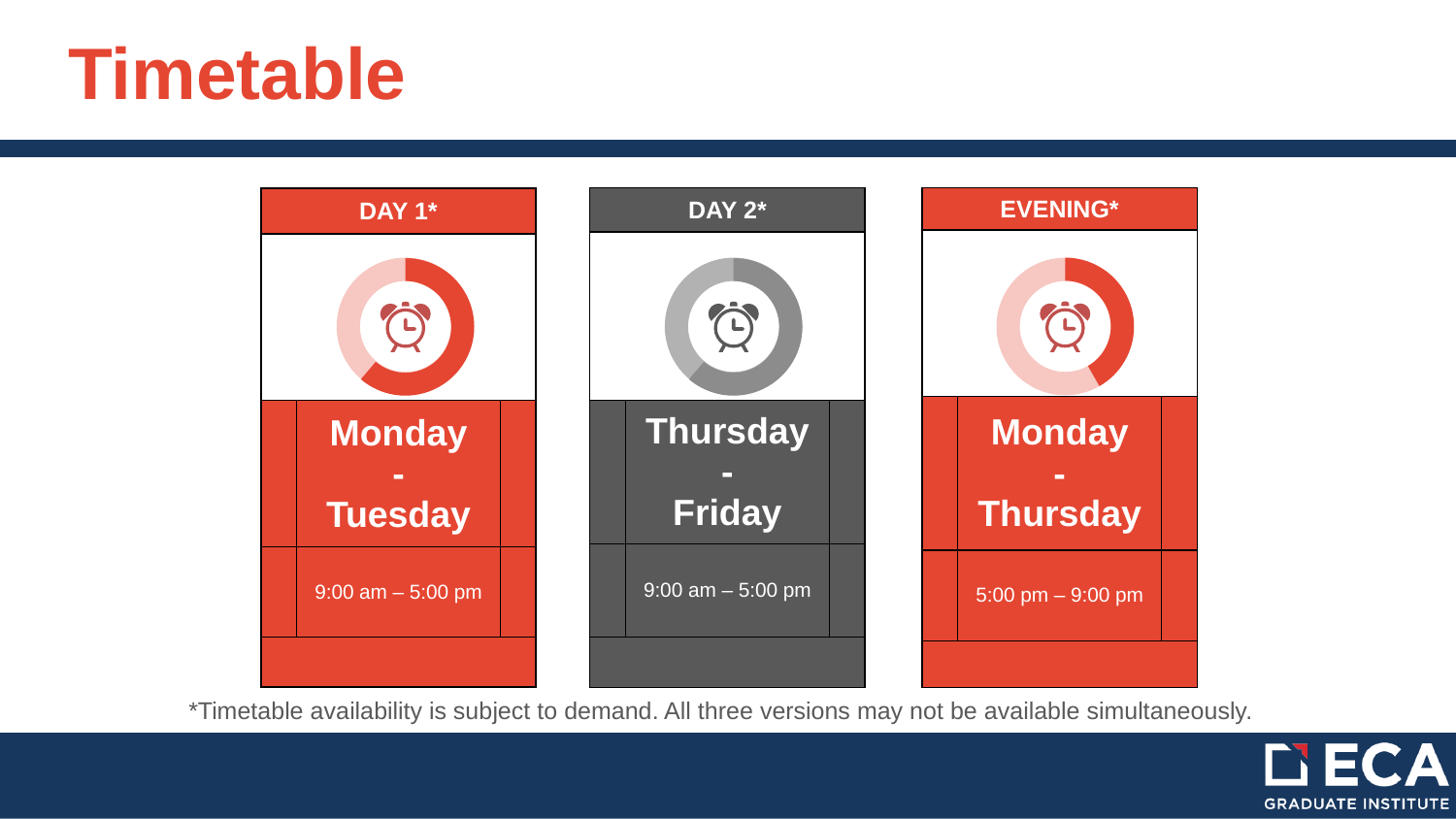

# Timetable
| DAY 2\* |  |  |
| --- | --- | --- |
|  |  |  |
|  | Thursday - Friday |  |
|  | 9:00 am – 5:00 pm |  |
|  |  |  |
| EVENING\* |  |  |
| --- | --- | --- |
|  |  |  |
|  | Monday - Thursday |  |
|  | 5:00 pm – 9:00 pm |  |
|  |  |  |
| DAY 1\* |  |  |
| --- | --- | --- |
|  |  |  |
|  | Monday - Tuesday |  |
|  | 9:00 am – 5:00 pm |  |
|  |  |  |

*Timetable availability is subject to demand. All three versions may not be available simultaneously.